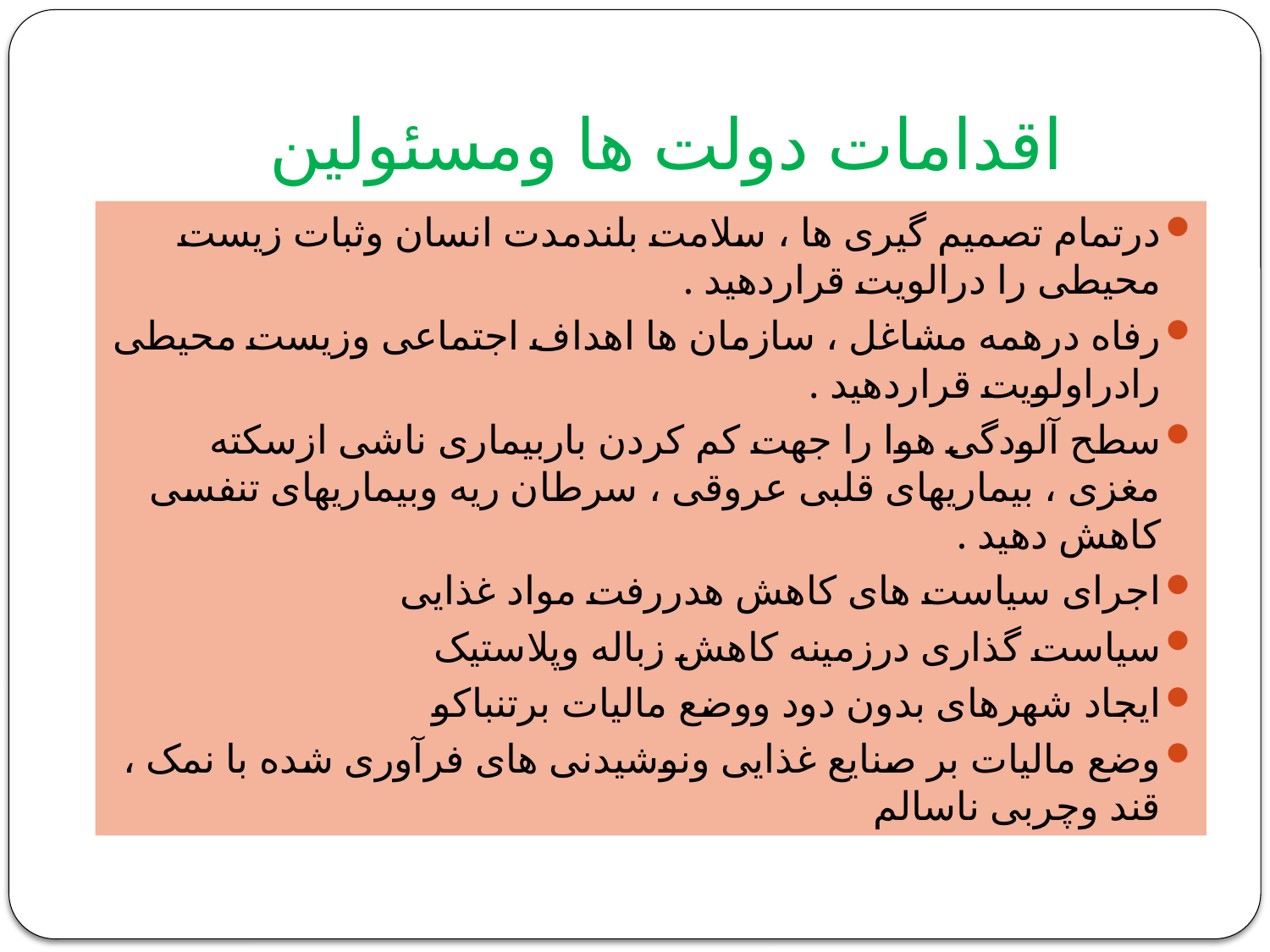

# اقدامات دولت ها ومسئولین
درتمام تصمیم گیری ها ، سلامت بلندمدت انسان وثبات زیست محیطی را درالویت قراردهید .
رفاه درهمه مشاغل ، سازمان ها اهداف اجتماعی وزیست محیطی رادراولویت قراردهید .
سطح آلودگی هوا را جهت کم کردن باربیماری ناشی ازسکته مغزی ، بیماریهای قلبی عروقی ، سرطان ریه وبیماریهای تنفسی کاهش دهید .
اجرای سیاست های کاهش هدررفت مواد غذایی
سیاست گذاری درزمینه کاهش زباله وپلاستیک
ایجاد شهرهای بدون دود ووضع مالیات برتنباکو
وضع مالیات بر صنایع غذایی ونوشیدنی های فرآوری شده با نمک ، قند وچربی ناسالم